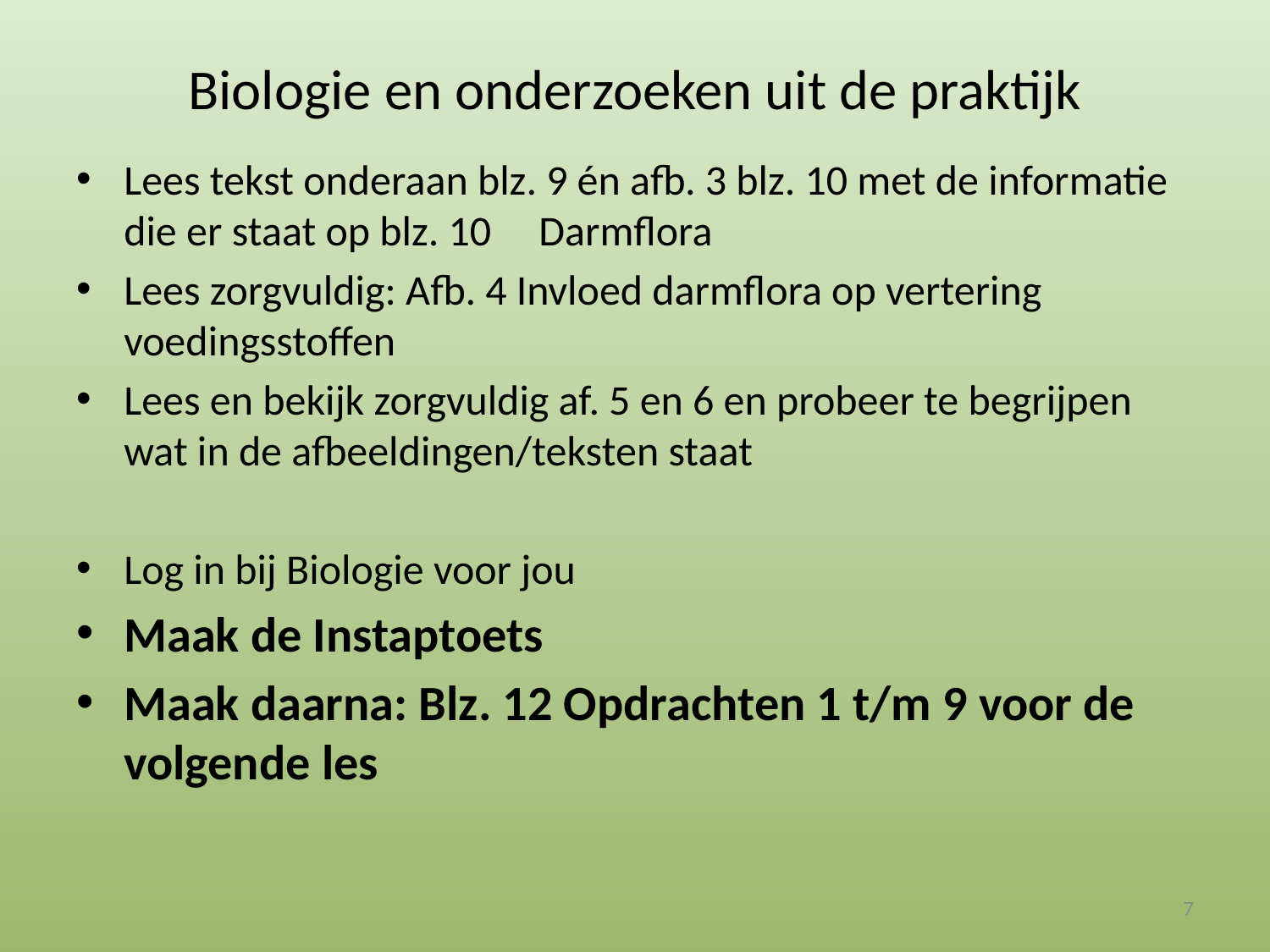

# Biologie en onderzoeken uit de praktijk
Lees tekst onderaan blz. 9 én afb. 3 blz. 10 met de informatie die er staat op blz. 10     Darmflora
Lees zorgvuldig: Afb. 4 Invloed darmflora op vertering voedingsstoffen
Lees en bekijk zorgvuldig af. 5 en 6 en probeer te begrijpen wat in de afbeeldingen/teksten staat

Log in bij Biologie voor jou
Maak de Instaptoets
Maak daarna: Blz. 12 Opdrachten 1 t/m 9 voor de volgende les

7